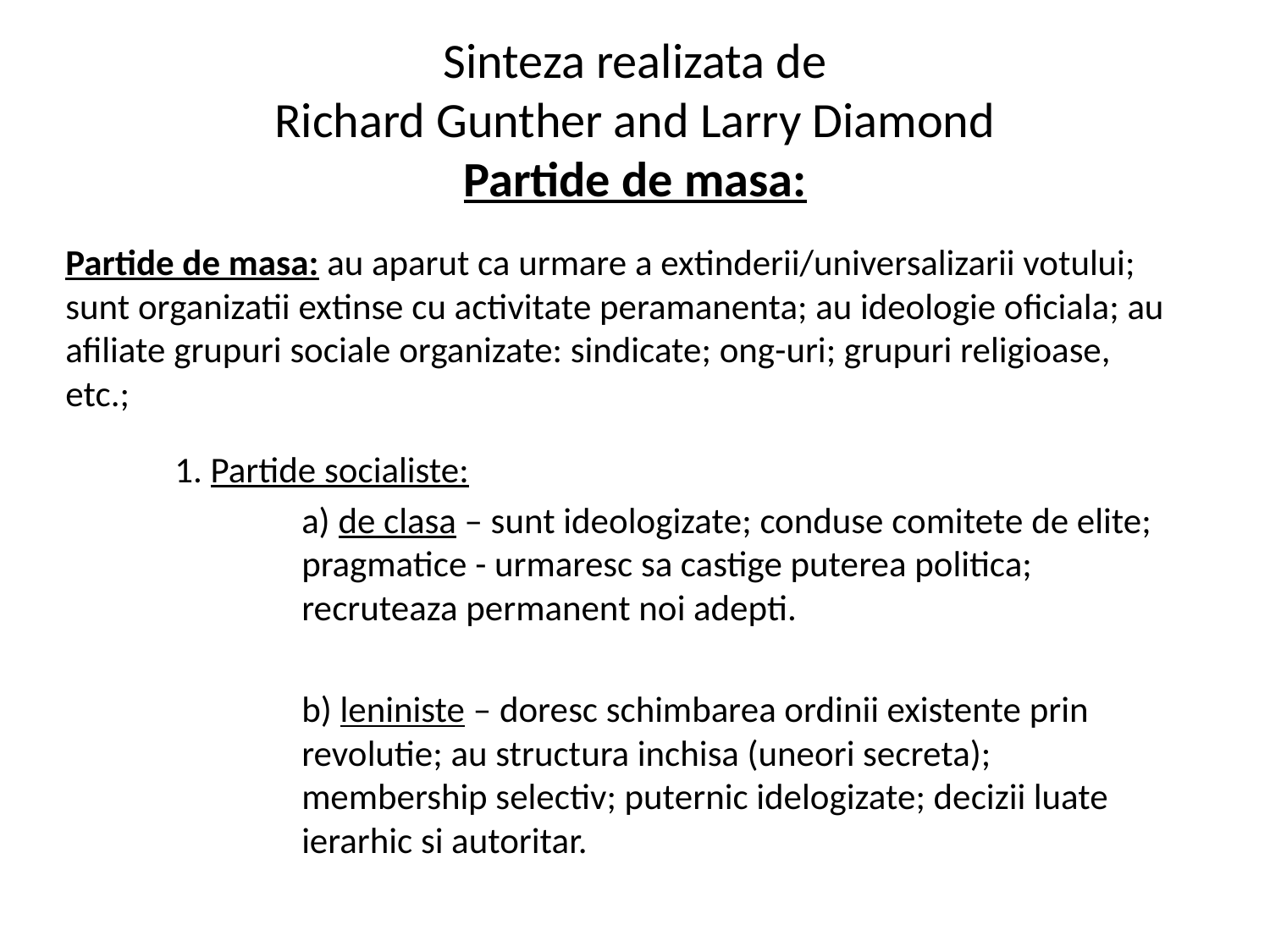

# Sinteza realizata de Richard Gunther and Larry Diamond Partide de masa:
Partide de masa: au aparut ca urmare a extinderii/universalizarii votului; sunt organizatii extinse cu activitate peramanenta; au ideologie oficiala; au afiliate grupuri sociale organizate: sindicate; ong-uri; grupuri religioase, etc.;

	1. Partide socialiste:
	a) de clasa – sunt ideologizate; conduse comitete de elite; pragmatice - urmaresc sa castige puterea politica; recruteaza permanent noi adepti.

	b) leniniste – doresc schimbarea ordinii existente prin revolutie; au structura inchisa (uneori secreta); membership selectiv; puternic idelogizate; decizii luate ierarhic si autoritar.